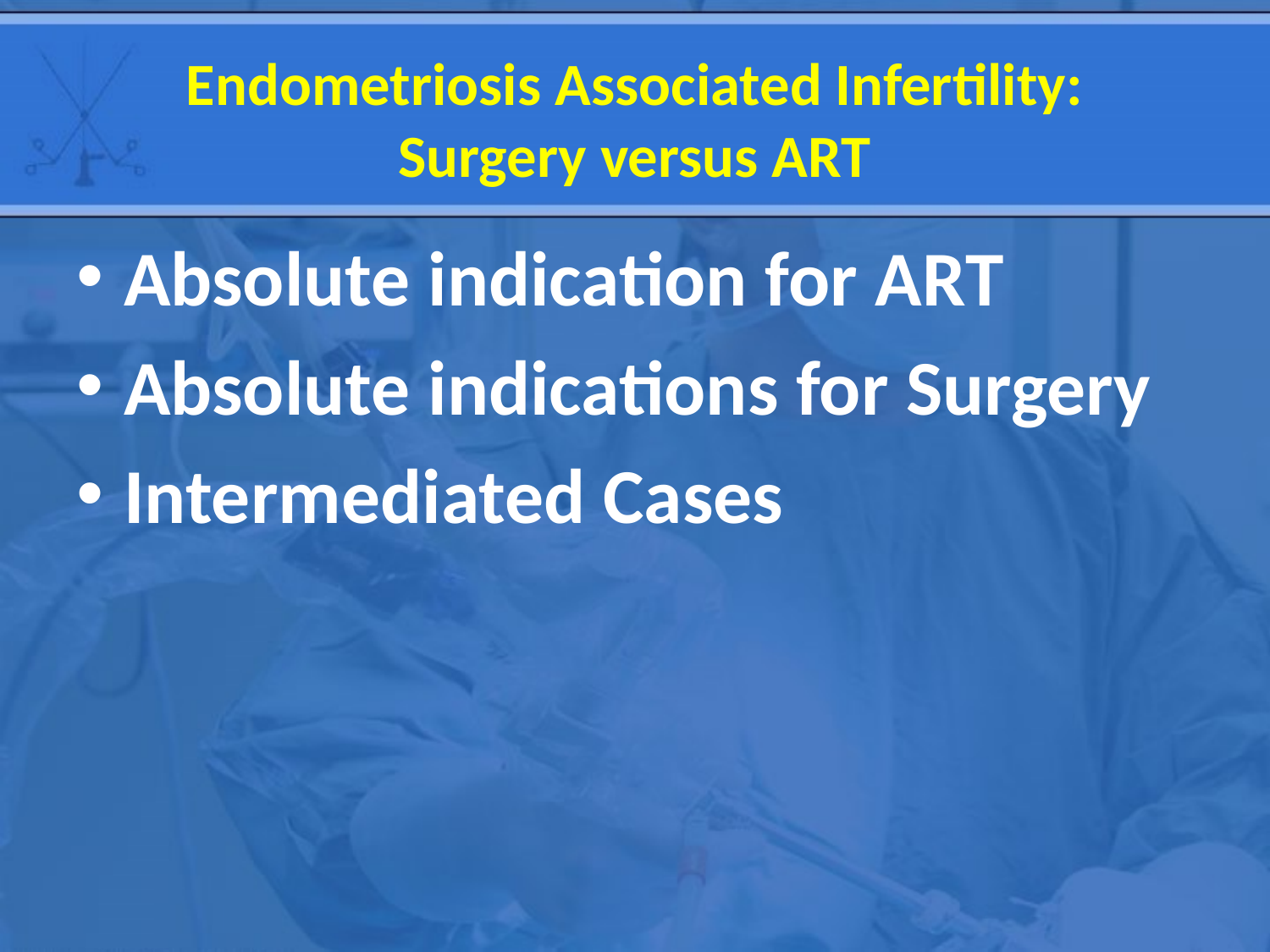

# Endometriosis Associated Infertility: Surgery versus ART
Absolute indication for ART
Absolute indications for Surgery
Intermediated Cases